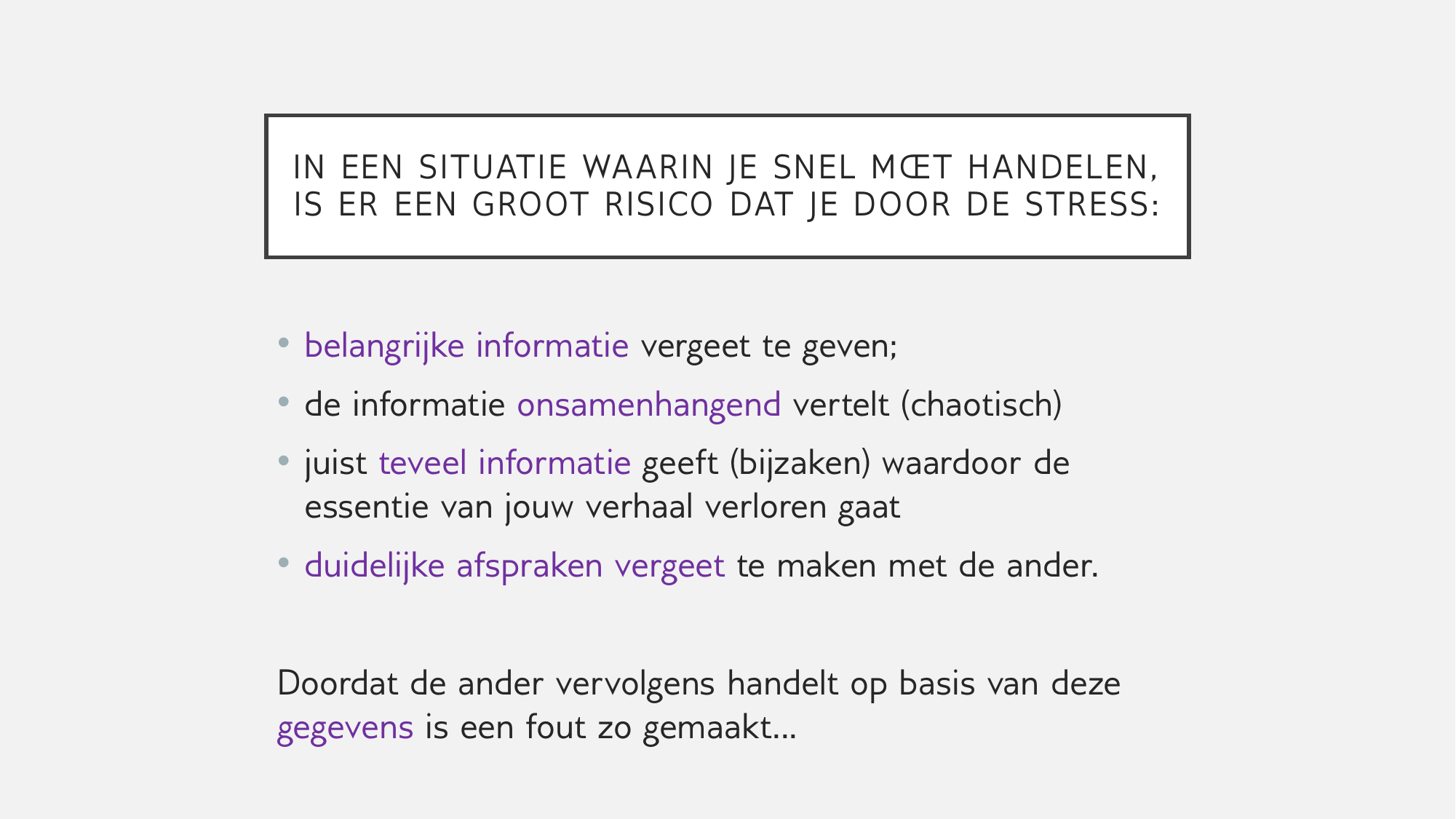

# In een situatie waarin je snel moet handelen, is er een groot risico dat je door de stress:
belangrijke informatie vergeet te geven;
de informatie onsamenhangend vertelt (chaotisch)
juist teveel informatie geeft (bijzaken) waardoor de essentie van jouw verhaal verloren gaat
duidelijke afspraken vergeet te maken met de ander.

Doordat de ander vervolgens handelt op basis van deze gegevens is een fout zo gemaakt...